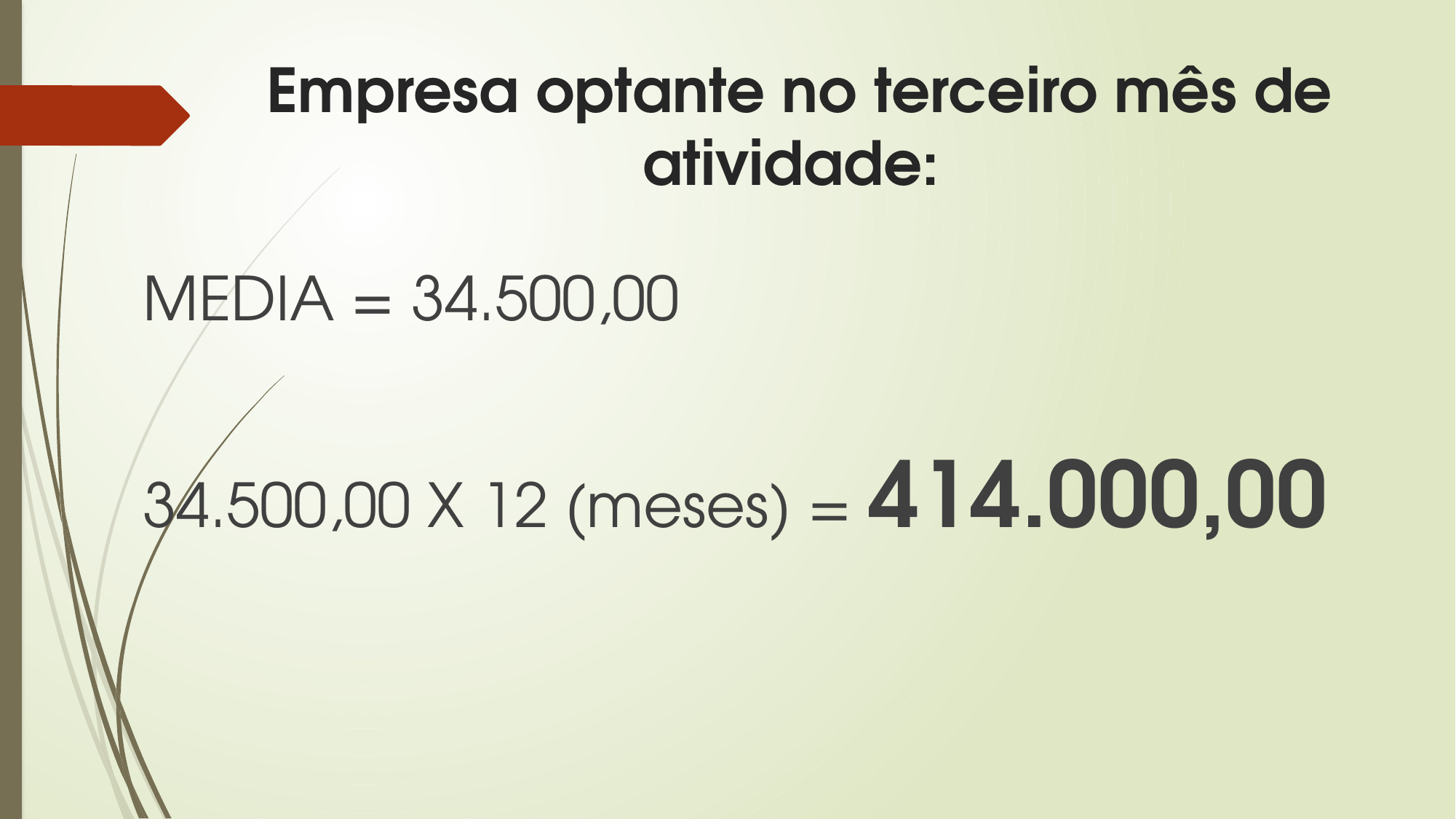

# Empresa optante no terceiro mês de atividade:
MEDIA = 34.500,00

34.500,00 X 12 (meses) = 414.000,00